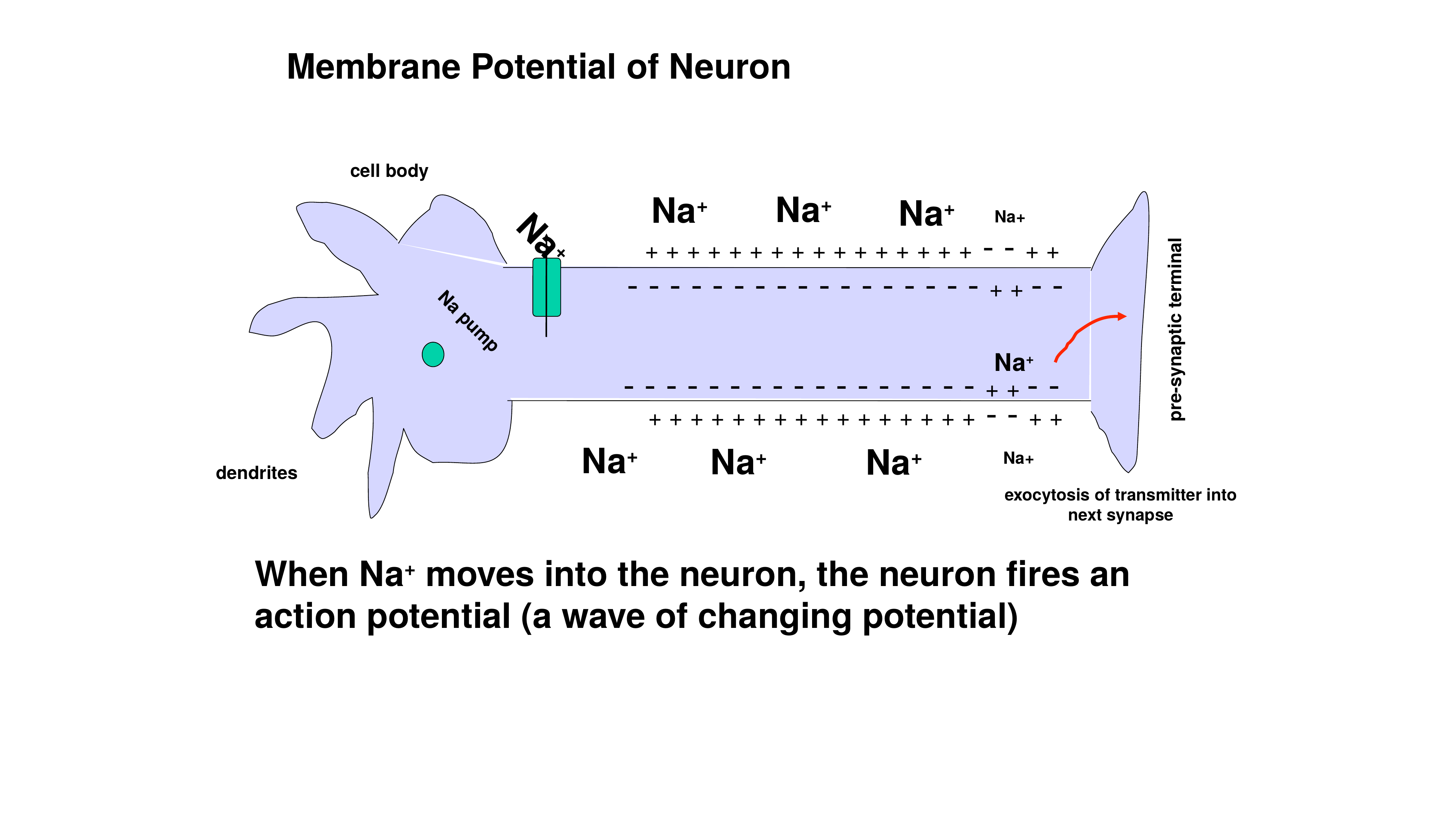

Membrane Potential of Neuron
cell body
Na+
Na+
Na+
Na+

Na pump

Na+
+ + + + + + + + + + + + + + + + - - + +

- - - - - - - - - - - - - - - - - + + - -
pre-synaptic terminal

Na+
- - - - - - - - - - - - - - - - - + + - -
+ + + + + + + + + + + + + + + + - - + +
Na+
Na+
Na+
Na+
dendrites
exocytosis of transmitter into next synapse
When Na+ moves into the neuron, the neuron fires an action potential (a wave of changing potential)